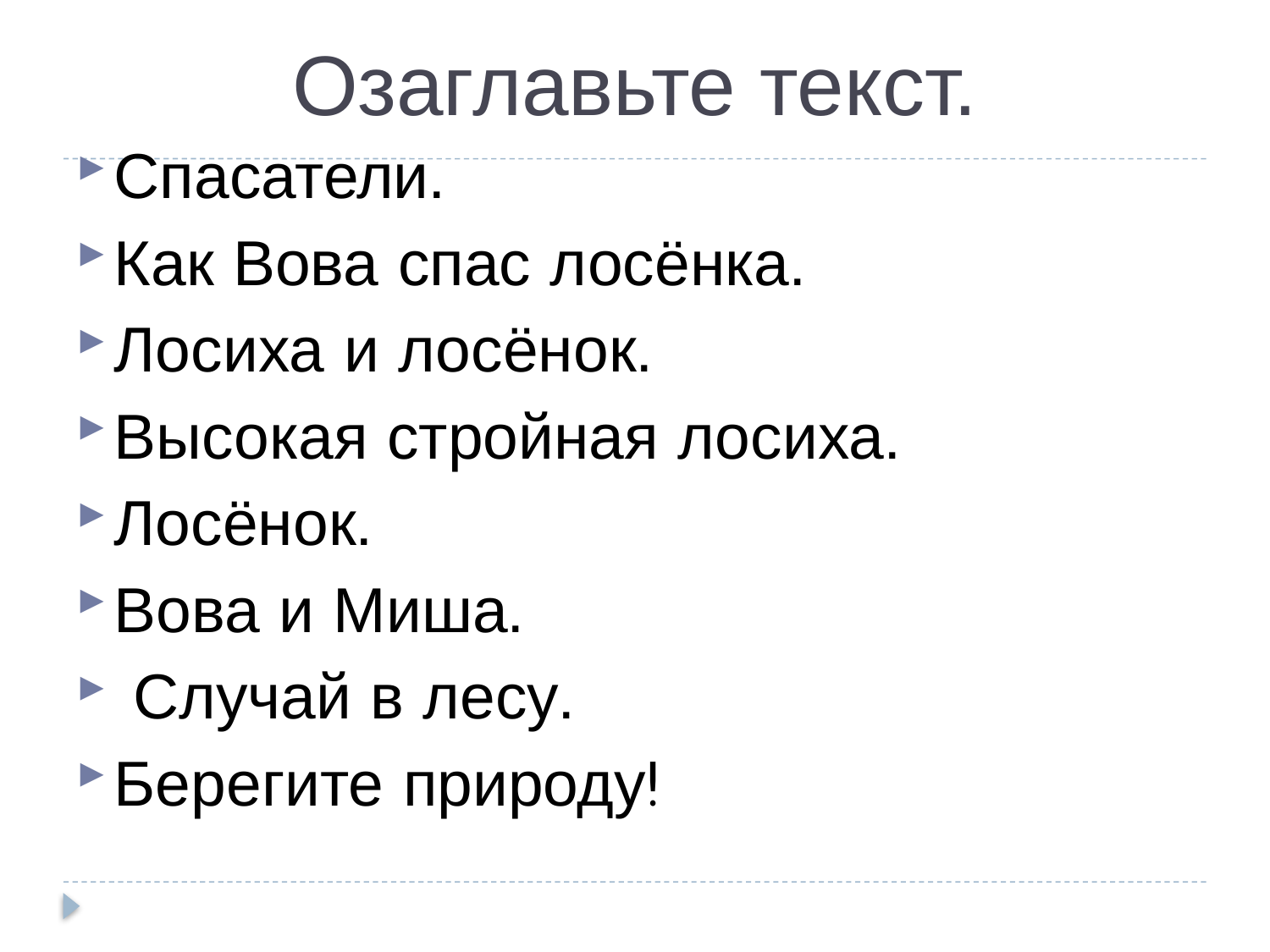

# Озаглавьте текст.
Спасатели.
Как Вова спас лосёнка.
Лосиха и лосёнок.
Высокая стройная лосиха.
Лосёнок.
Вова и Миша.
 Случай в лесу.
Берегите природу!